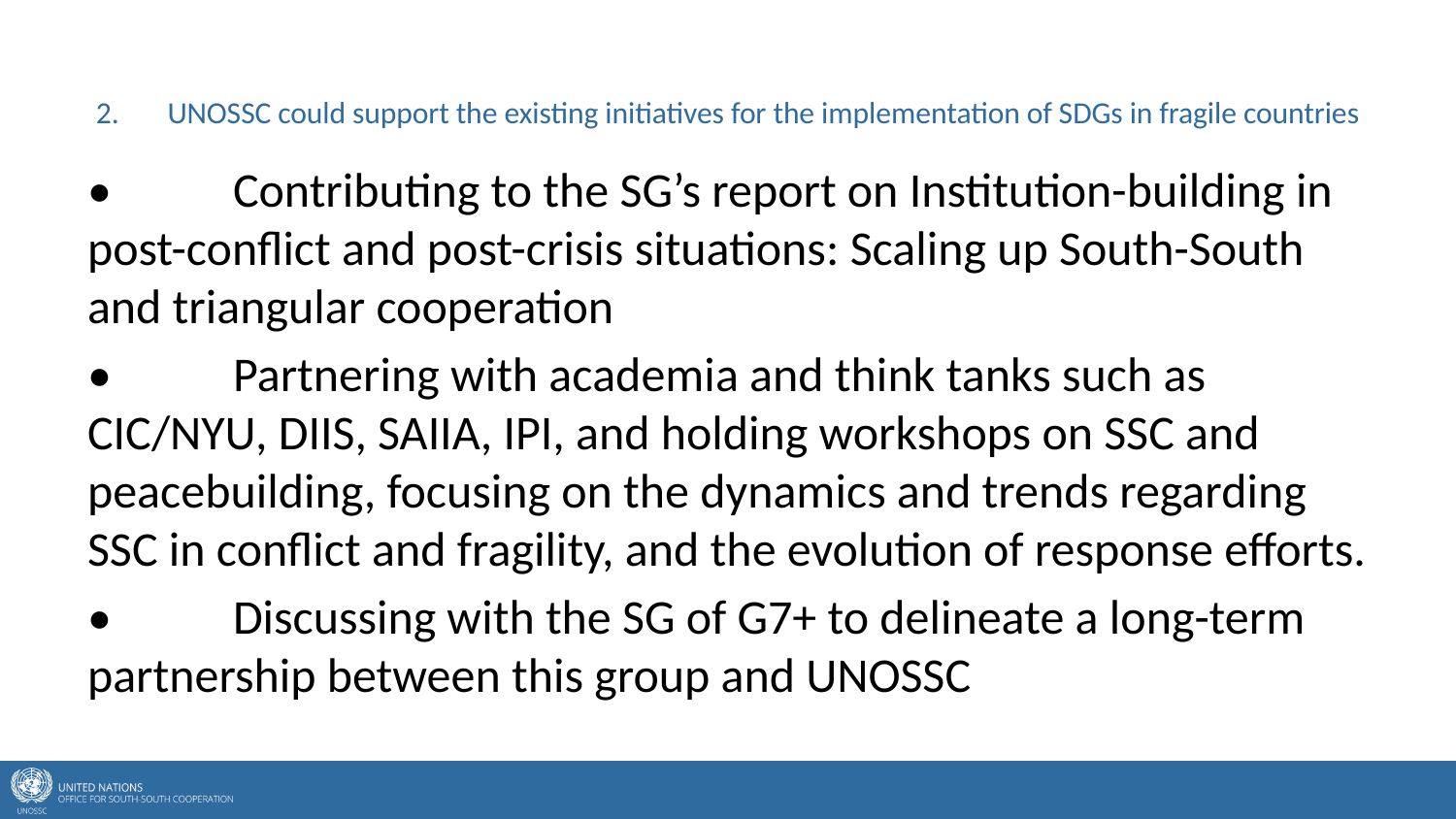

# 2.	UNOSSC could support the existing initiatives for the implementation of SDGs in fragile countries
•	Contributing to the SG’s report on Institution-building in post-conflict and post-crisis situations: Scaling up South-South and triangular cooperation
•	Partnering with academia and think tanks such as CIC/NYU, DIIS, SAIIA, IPI, and holding workshops on SSC and peacebuilding, focusing on the dynamics and trends regarding SSC in conflict and fragility, and the evolution of response efforts.
•	Discussing with the SG of G7+ to delineate a long-term partnership between this group and UNOSSC